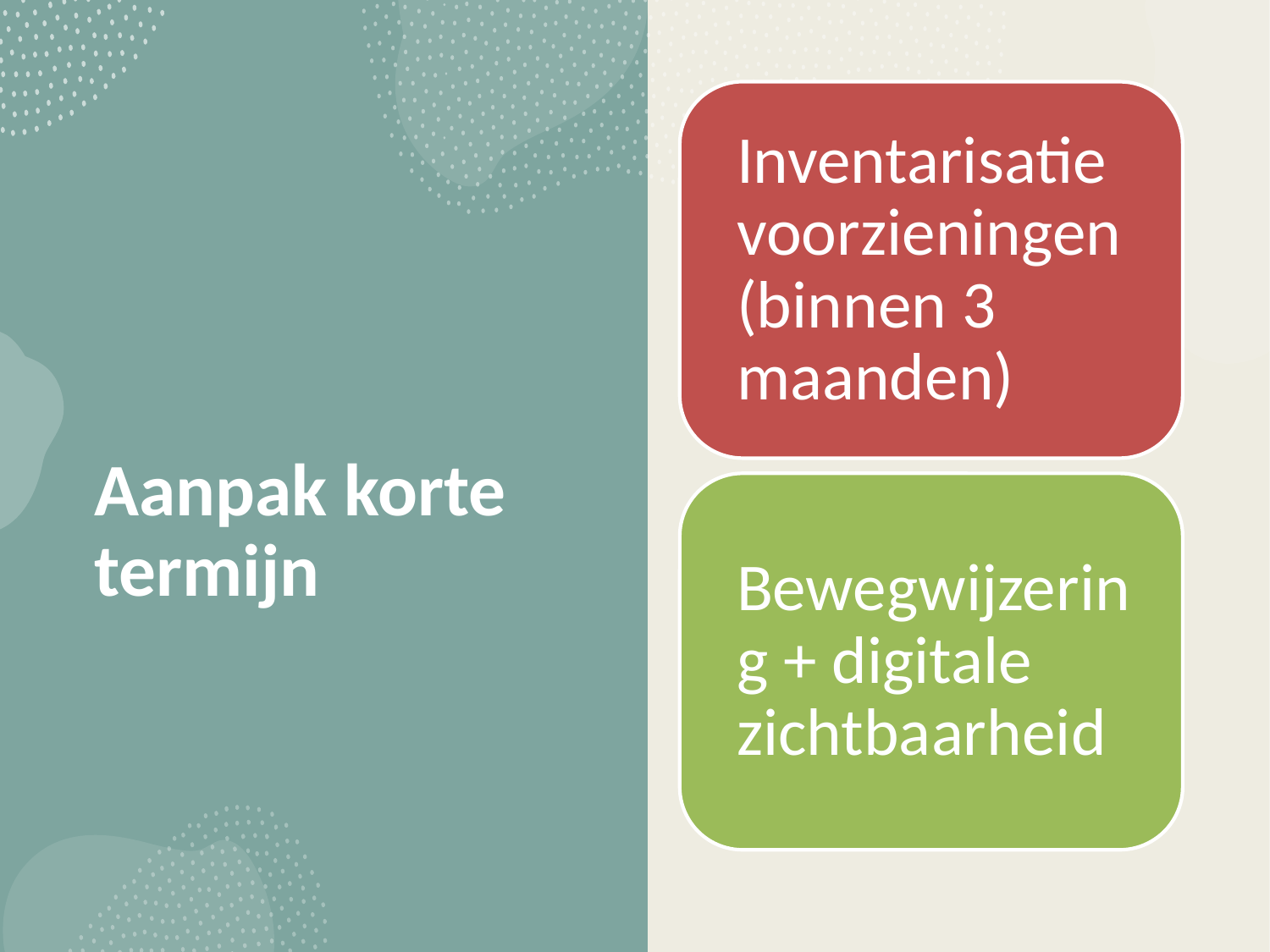

Inventarisatie voorzieningen (binnen 3 maanden)
Bewegwijzering + digitale zichtbaarheid
# Aanpak korte termijn